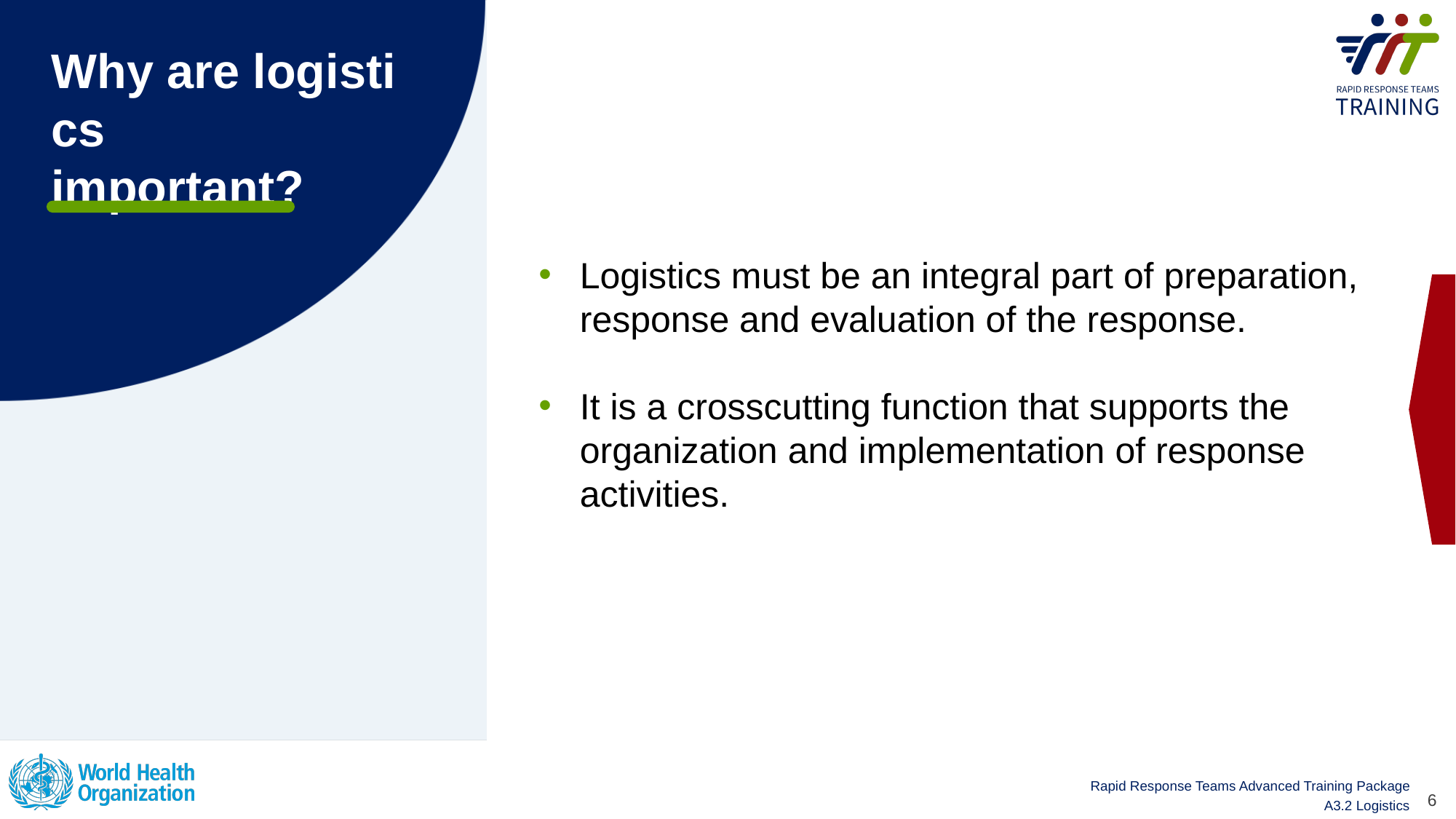

Why are logistics 
important?

Logistics must be an integral part of preparation, response and evaluation of the response.

It is a crosscutting function that supports the organization and implementation of response activities.

6